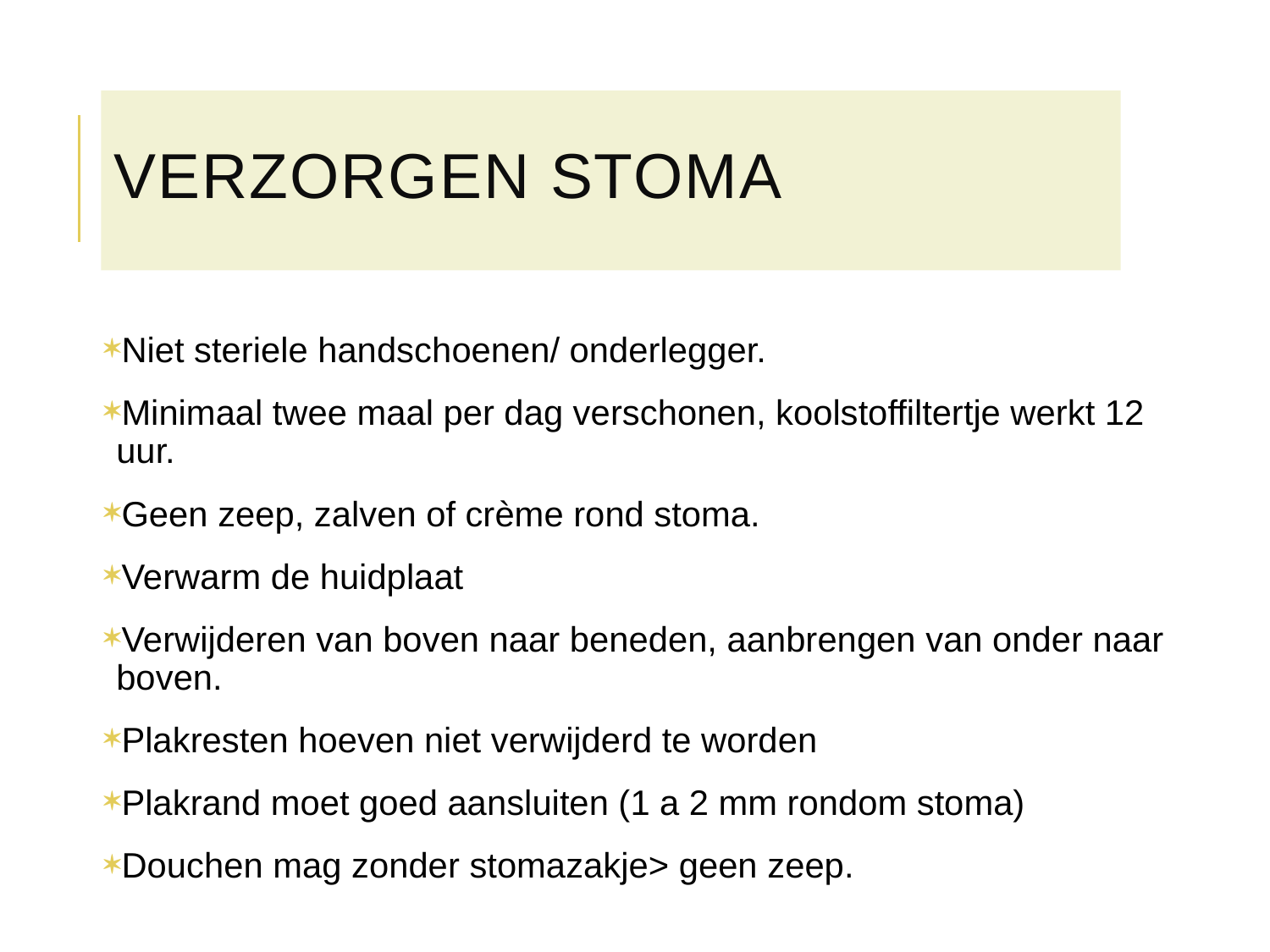

# Verzorgen stoma
Niet steriele handschoenen/ onderlegger.
Minimaal twee maal per dag verschonen, koolstoffiltertje werkt 12 uur.
Geen zeep, zalven of crème rond stoma.
Verwarm de huidplaat
Verwijderen van boven naar beneden, aanbrengen van onder naar boven.
Plakresten hoeven niet verwijderd te worden
Plakrand moet goed aansluiten (1 a 2 mm rondom stoma)
Douchen mag zonder stomazakje> geen zeep.